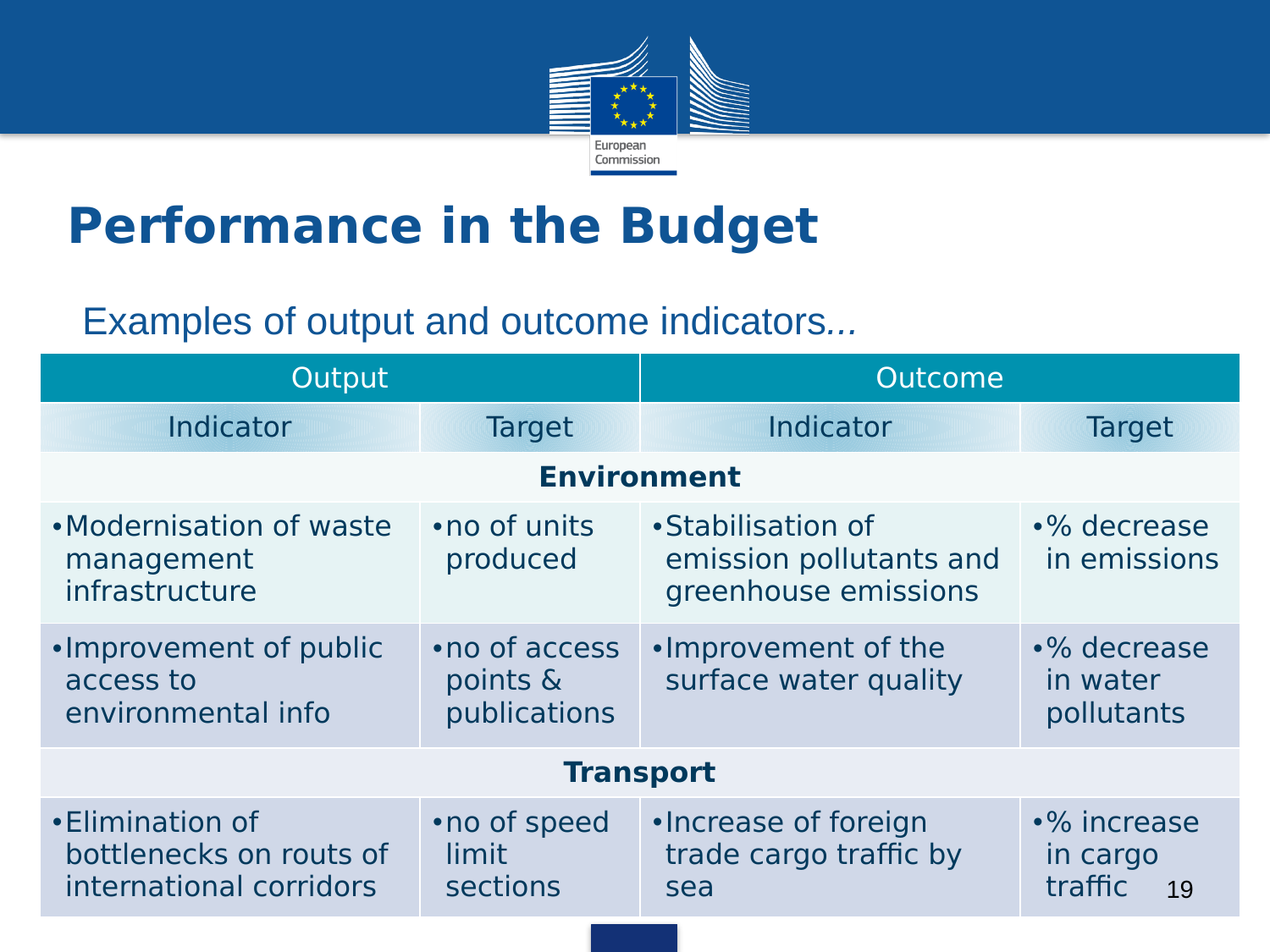

# Performance in the Budget
Examples of output and outcome indicators...
| Output |  | Outcome |  |
| --- | --- | --- | --- |
| Indicator | Target | Indicator | Target |
| Environment |  |  |  |
| Modernisation of waste management infrastructure | no of units produced | Stabilisation of emission pollutants and greenhouse emissions | % decrease in emissions |
| Improvement of public access to environmental info | no of access points & publications | Improvement of the surface water quality | % decrease in water pollutants |
| Transport |  |  |  |
| Elimination of bottlenecks on routs of international corridors | no of speed limit sections | Increase of foreign trade cargo traffic by sea | % increase in cargo traffic |
19